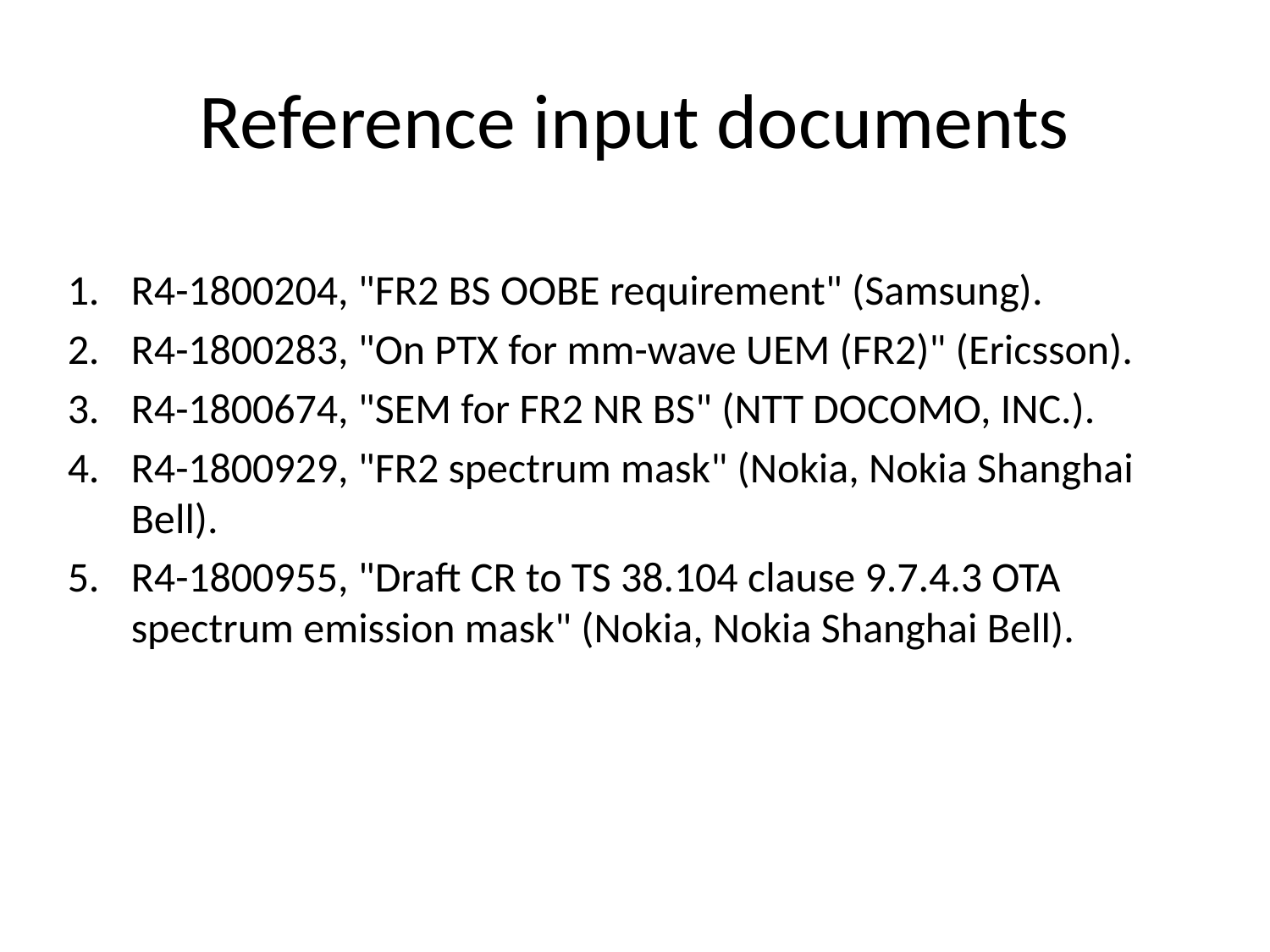

# Reference input documents

R4-1800204, "FR2 BS OOBE requirement" (Samsung).
R4-1800283, "On PTX for mm-wave UEM (FR2)" (Ericsson).
R4-1800674, "SEM for FR2 NR BS" (NTT DOCOMO, INC.).
R4-1800929, "FR2 spectrum mask" (Nokia, Nokia Shanghai Bell).
R4-1800955, "Draft CR to TS 38.104 clause 9.7.4.3 OTA spectrum emission mask" (Nokia, Nokia Shanghai Bell).